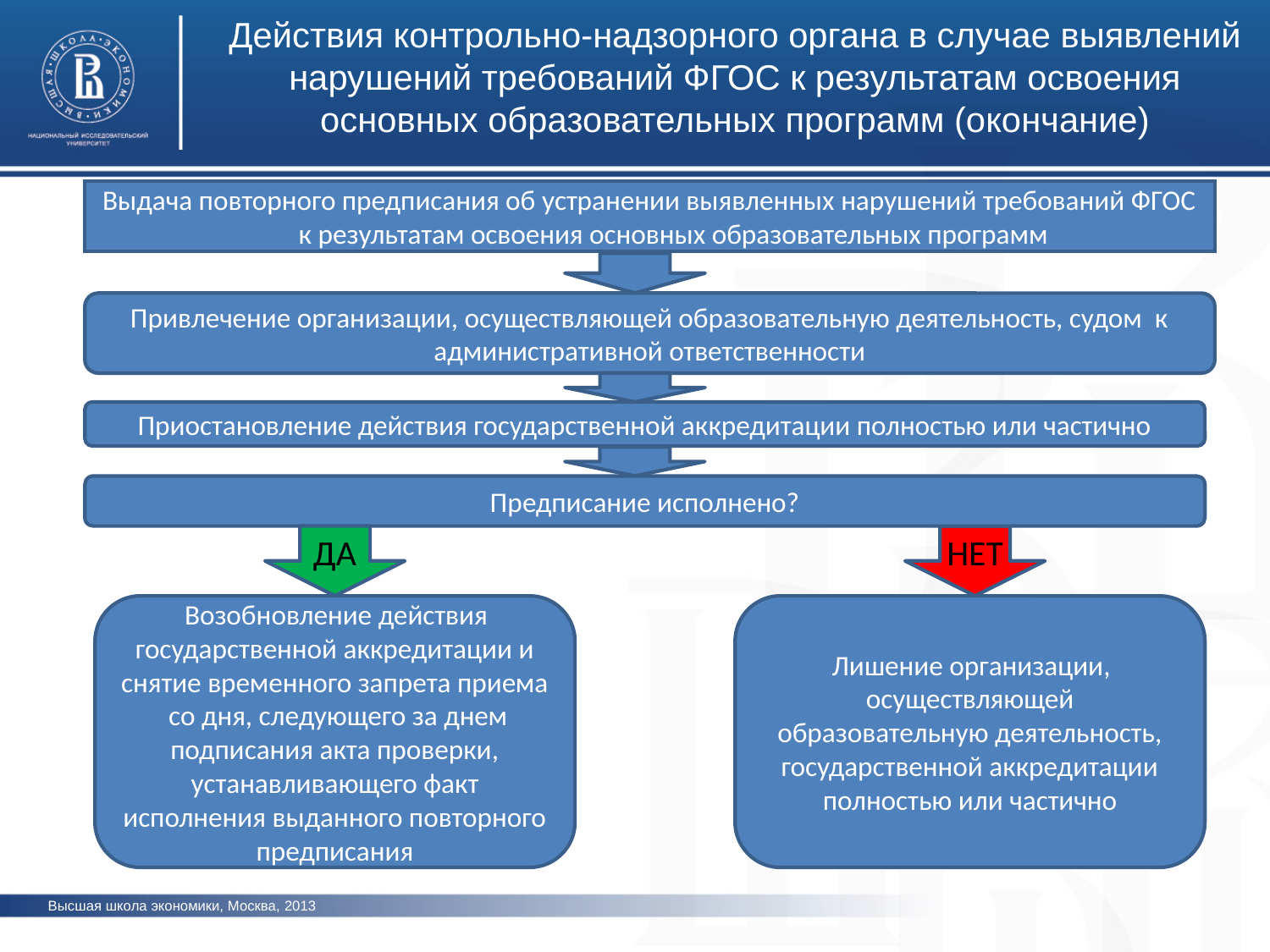

# Действия контрольно-надзорного органа в случае выявлений нарушений требований ФГОС к результатам освоения основных образовательных программ (окончание)
Выдача повторного предписания об устранении выявленных нарушений требований ФГОС к результатам освоения основных образовательных программ

Привлечение организации, осуществляющей образовательную деятельность, судом  к административной ответственности

Приостановление действия государственной аккредитации полностью или частично

Предписание исполнено?
ДА

НЕТ

Лишение организации, осуществляющей образовательную деятельность, государственной аккредитации полностью или частично
Возобновление действия государственной аккредитации и снятие временного запрета приема  со дня, следующего за днем подписания акта проверки, устанавливающего факт исполнения выданного повторного предписания
Высшая школа экономики, Москва, 2013